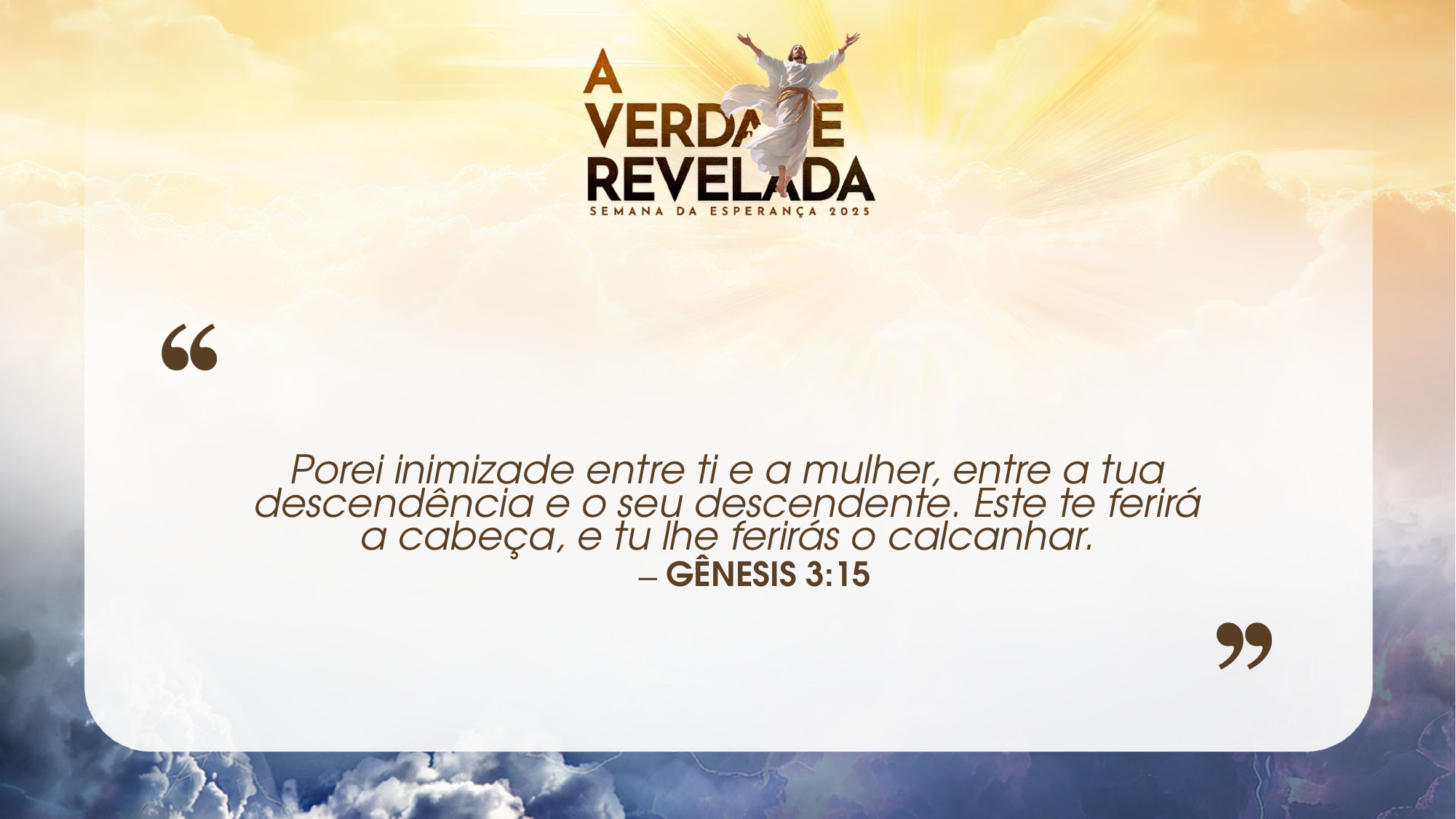

Porei inimizade entre ti e a mulher, entre a tua descendência e o seu descendente. Este te ferirá a cabeça, e tu lhe ferirás o calcanhar.
GÊNESIS 3:15